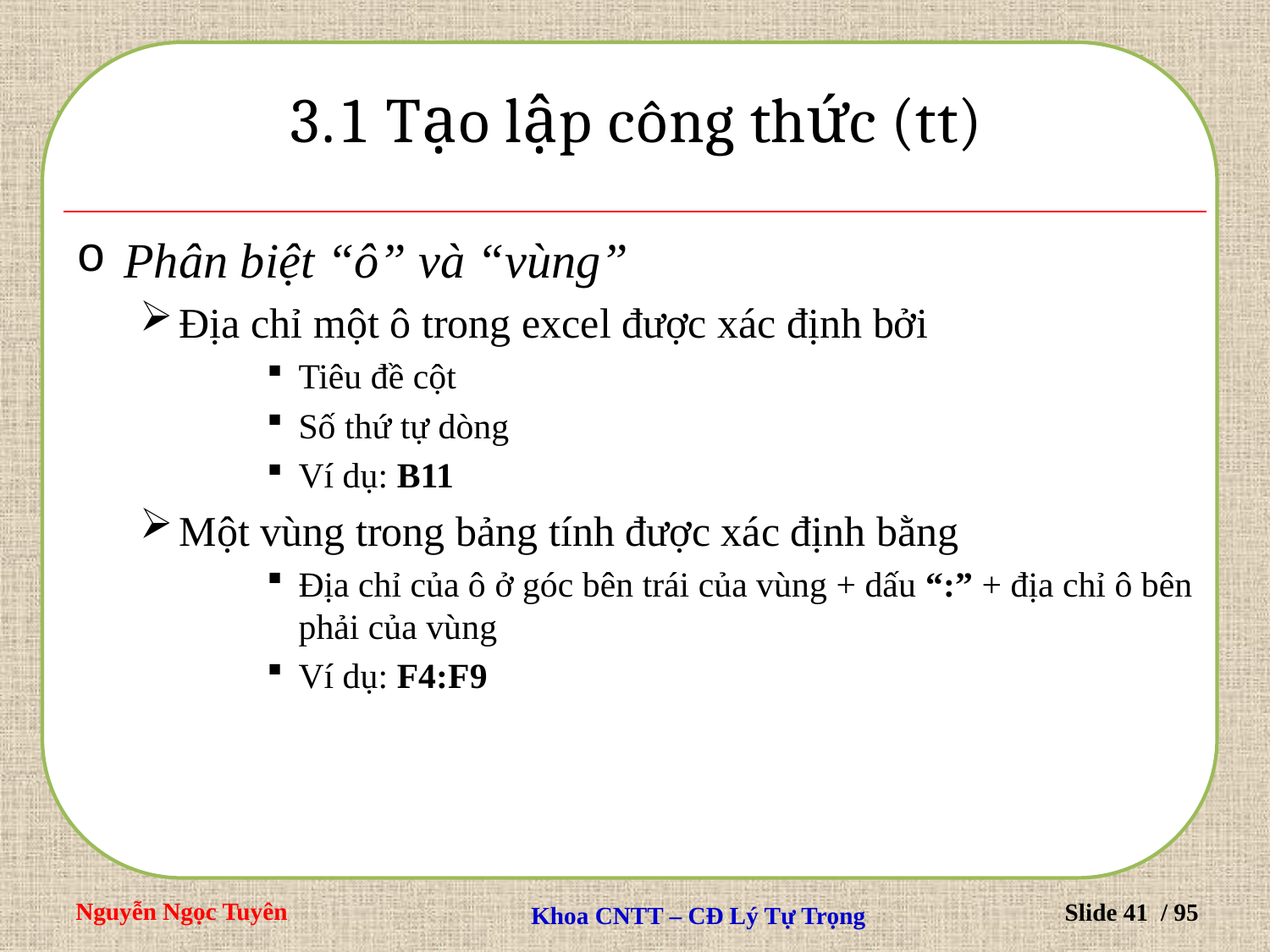

# 3.1 Tạo lập công thức (tt)
Phân biệt “ô” và “vùng”
Địa chỉ một ô trong excel được xác định bởi
Tiêu đề cột
Số thứ tự dòng
Ví dụ: B11
Một vùng trong bảng tính được xác định bằng
Địa chỉ của ô ở góc bên trái của vùng + dấu “:” + địa chỉ ô bên phải của vùng
Ví dụ: F4:F9